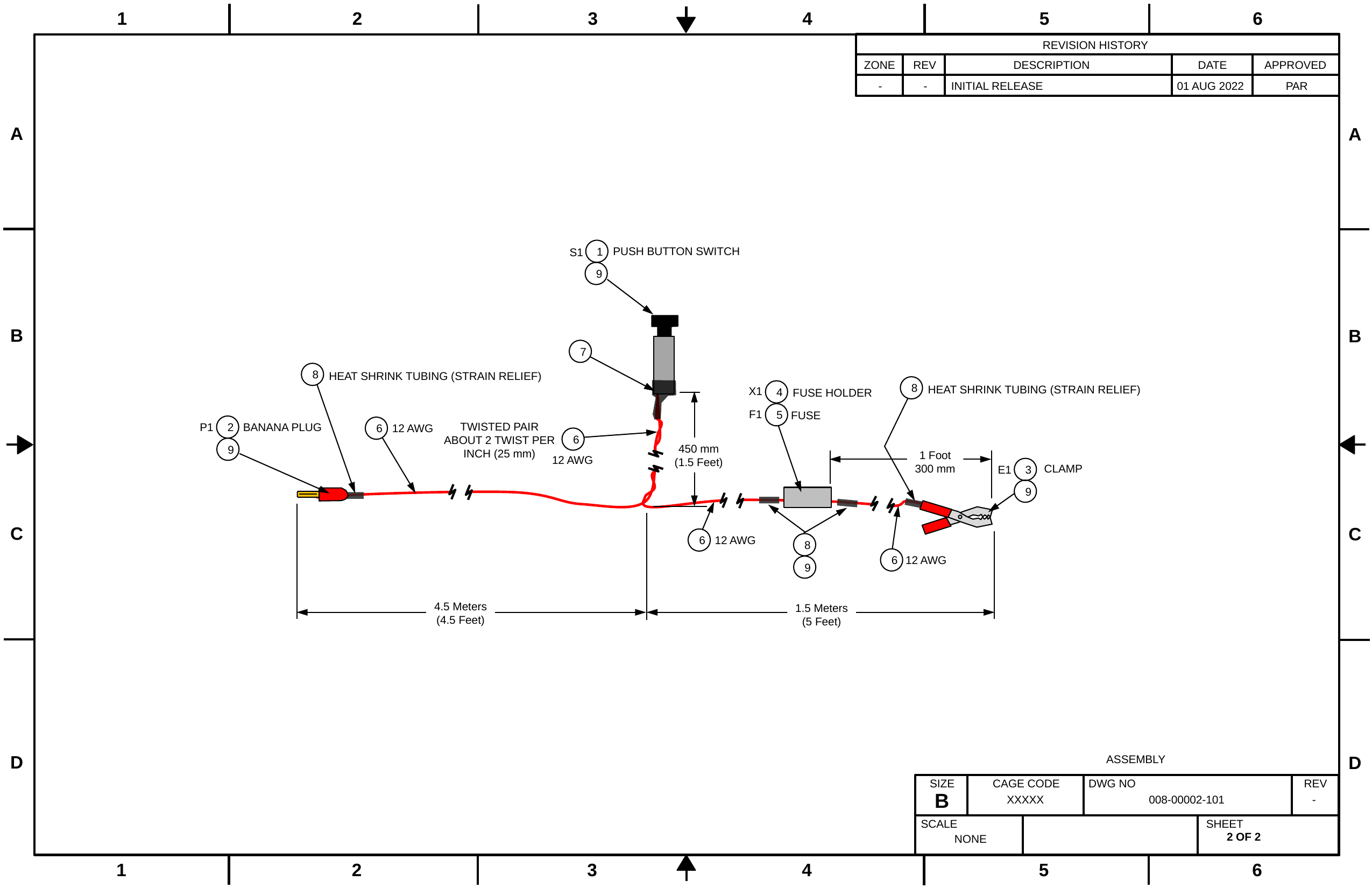

-
-
INITIAL RELEASE
01 AUG 2022
PAR
1
PUSH BUTTON SWITCH
S1
9

7
8
HEAT SHRINK TUBING (STRAIN RELIEF)
8
HEAT SHRINK TUBING (STRAIN RELIEF)
X1

4
FUSE HOLDER

F1
5
FUSE
TWISTED PAIR
ABOUT 2 TWIST PER
INCH (25 mm)
BANANA PLUG
P1
2
12 AWG
6
6
450 mm
(1.5 Feet)
9
1 Foot
300 mm
12 AWG

CLAMP
3
E1
9

6
12 AWG
8
6
12 AWG
9
4.5 Meters
(4.5 Feet)
1.5 Meters
(5 Feet)
ASSEMBLY
XXXXX
008-00002-101
-
NONE